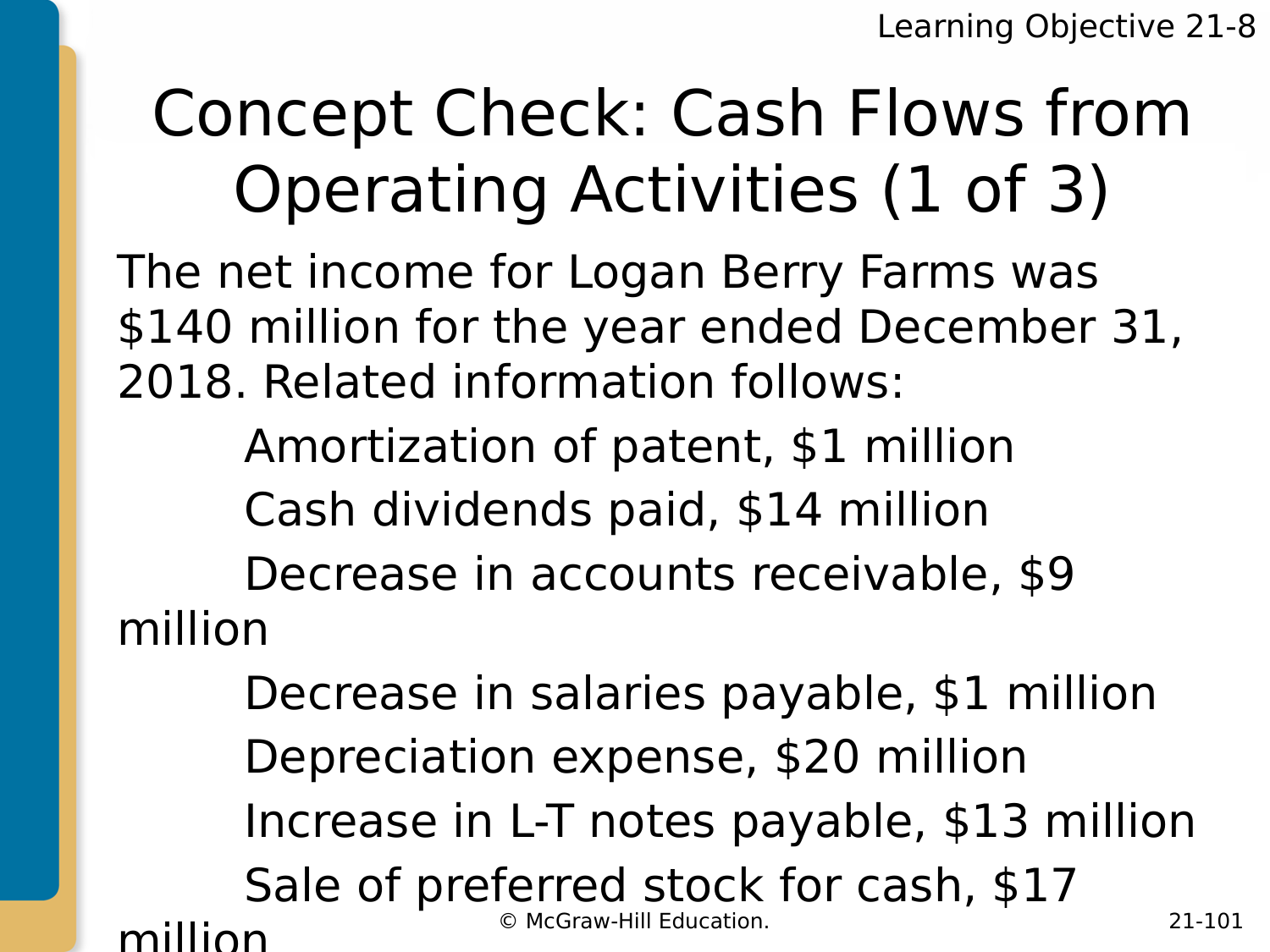

Learning Objective 21-8
# Concept Check: Cash Flows from Operating Activities (1 of 3)
The net income for Logan Berry Farms was $140 million for the year ended December 31, 2018. Related information follows:
	Amortization of patent, $1 million
	Cash dividends paid, $14 million
	Decrease in accounts receivable, $9 million
	Decrease in salaries payable, $1 million
	Depreciation expense, $20 million
	Increase in L-T notes payable, $13 million
	Sale of preferred stock for cash, $17 million